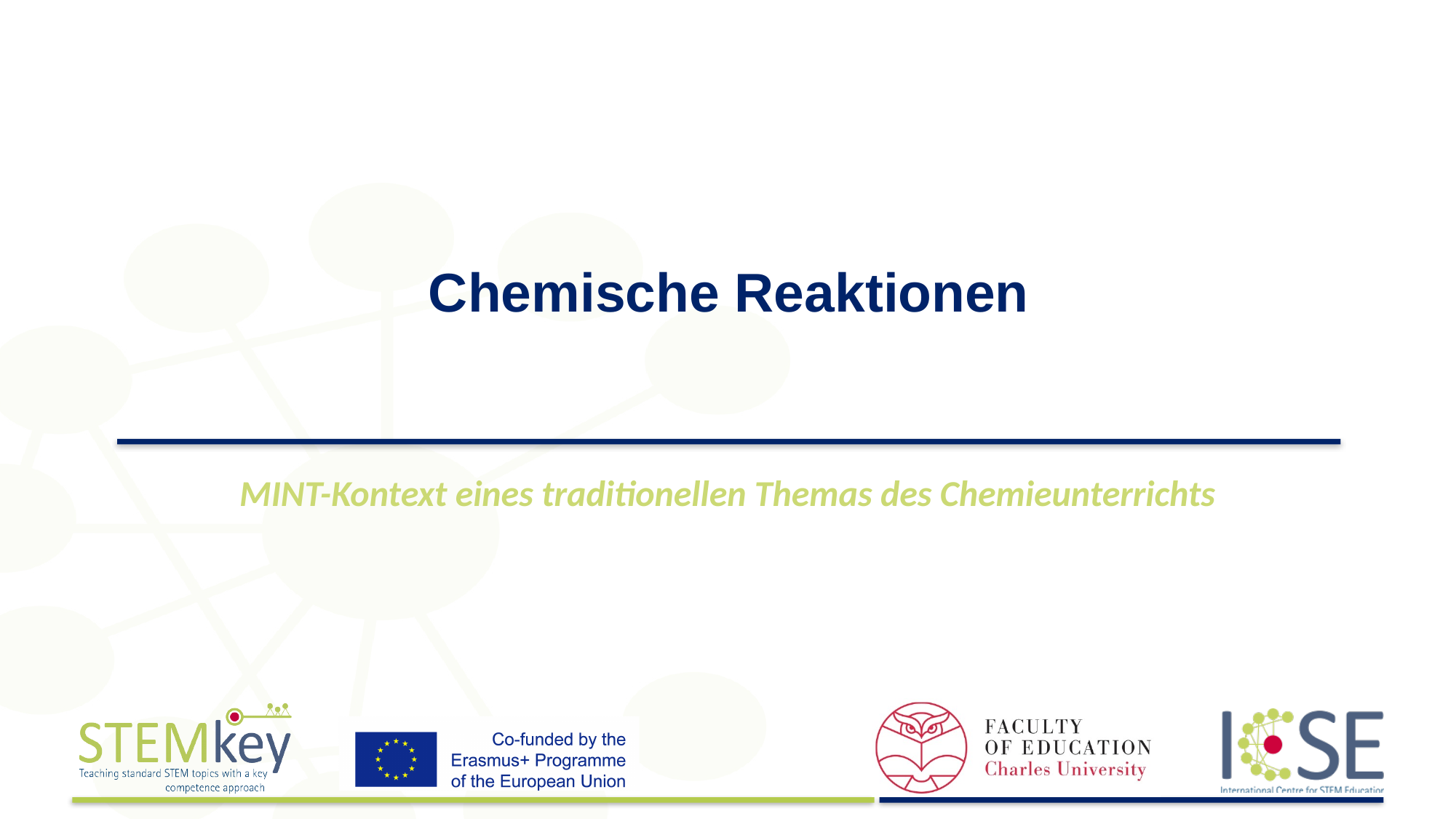

# Chemische Reaktionen
MINT-Kontext eines traditionellen Themas des Chemieunterrichts